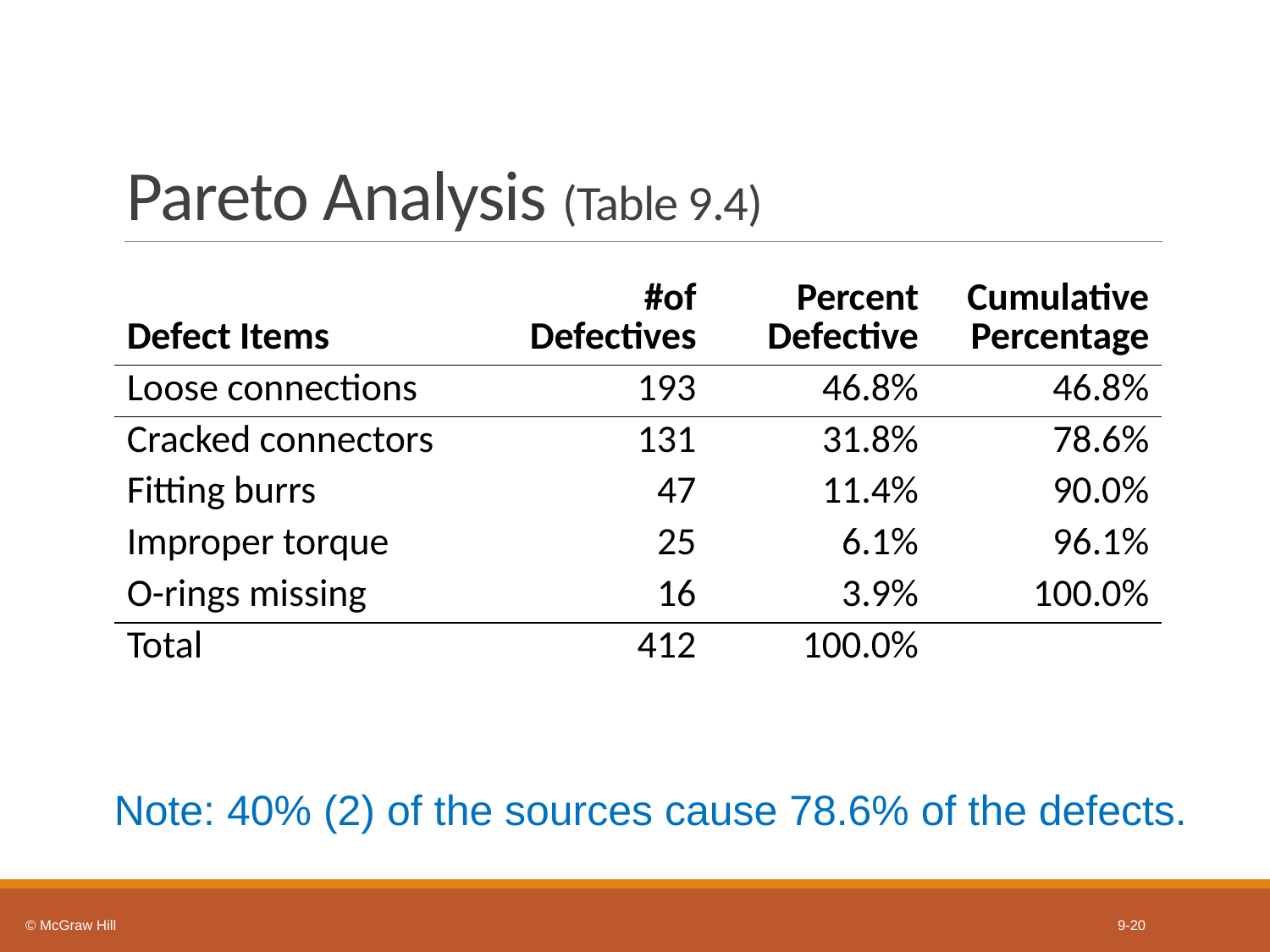

# Pareto Analysis (Table 9.4)
| Defect Items | #of Defectives | Percent Defective | Cumulative Percentage |
| --- | --- | --- | --- |
| Loose connections | 193 | 46.8% | 46.8% |
| Cracked connectors | 131 | 31.8% | 78.6% |
| Fitting burrs | 47 | 11.4% | 90.0% |
| Improper torque | 25 | 6.1% | 96.1% |
| O-rings missing | 16 | 3.9% | 100.0% |
| Total | 412 | 100.0% |  |
Note: 40% (2) of the sources cause 78.6% of the defects.